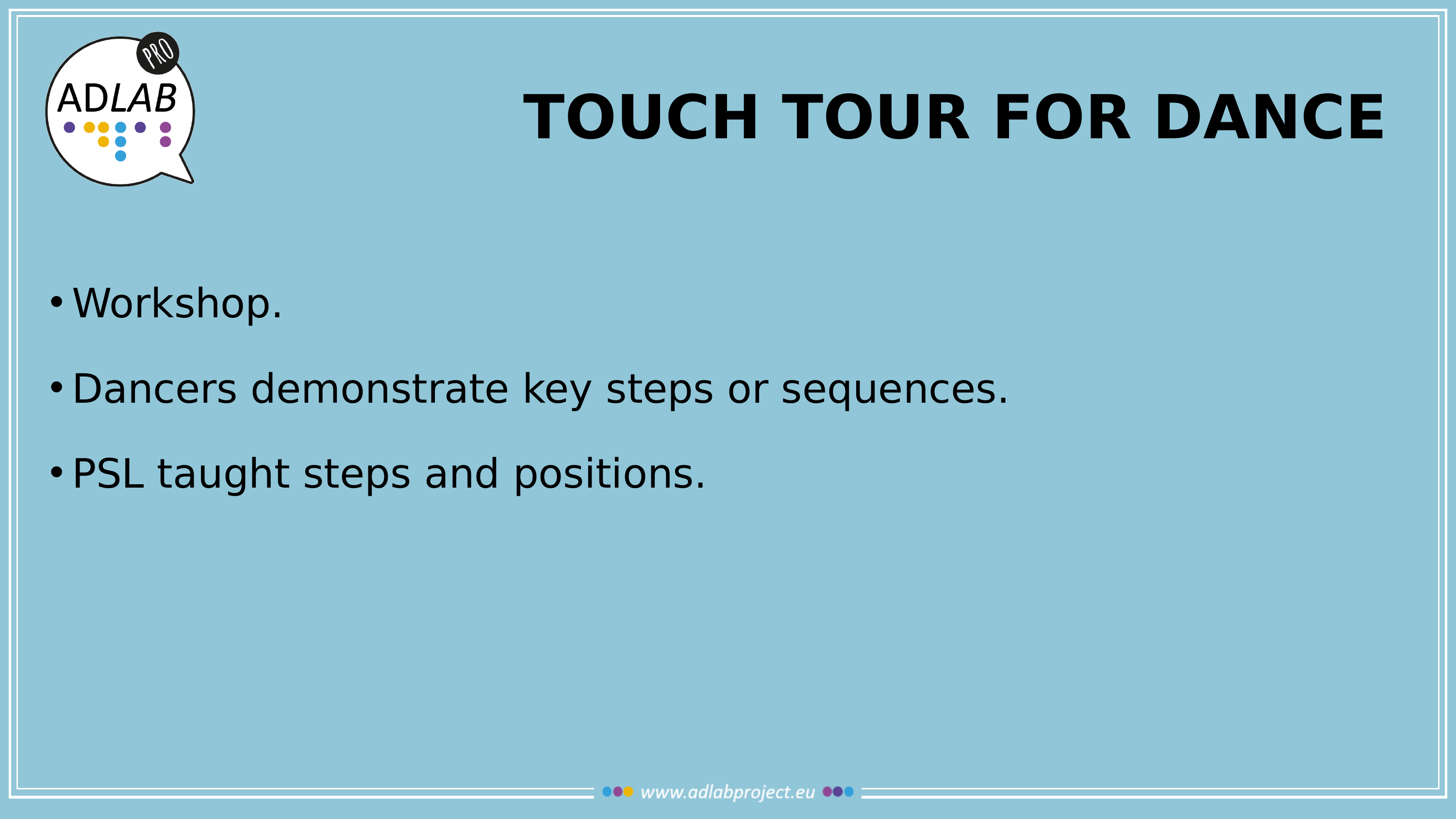

# Touch Tour for dance
Workshop.
Dancers demonstrate key steps or sequences.
PSL taught steps and positions.